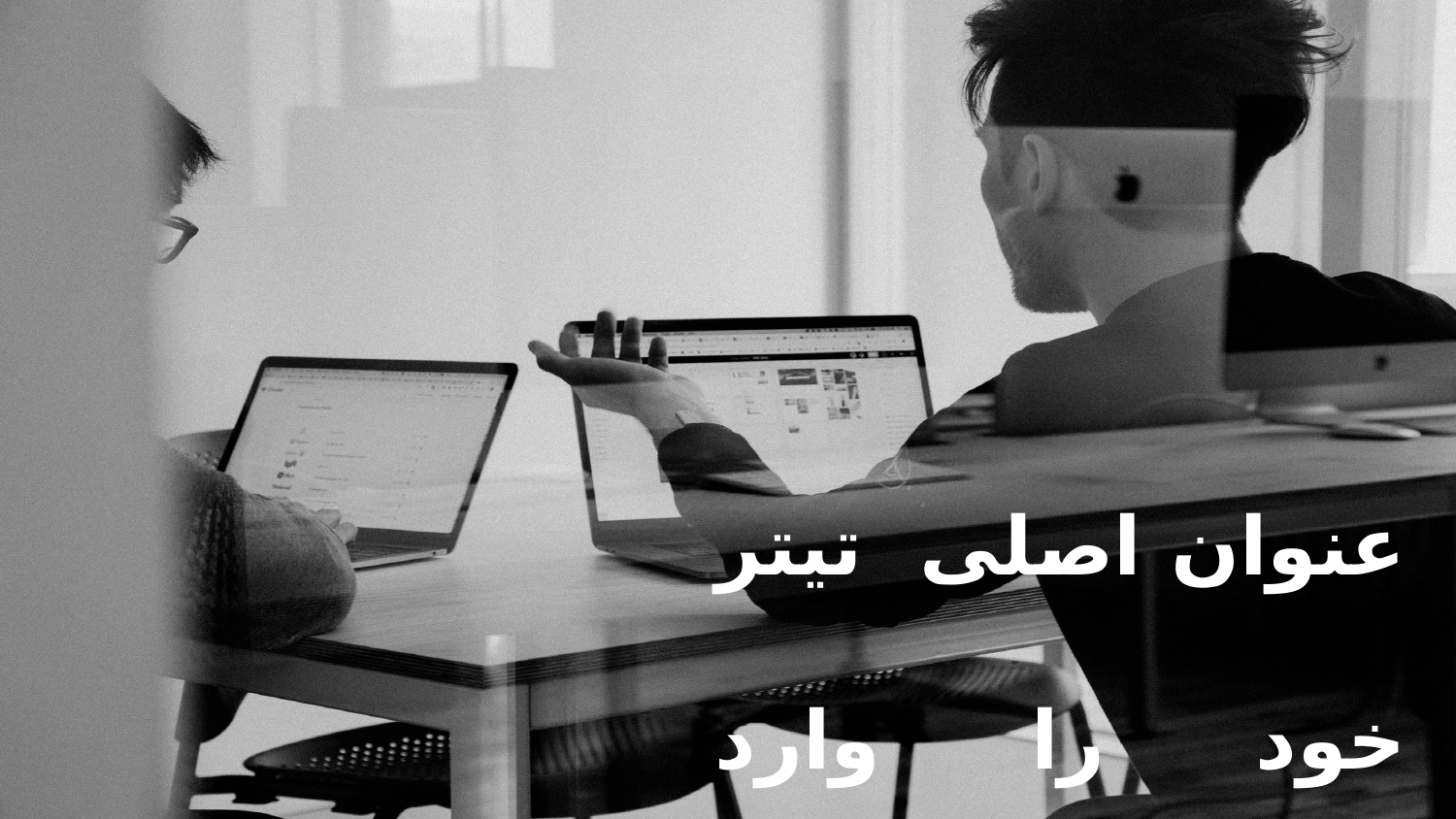

عنوان اصلی  تیتر خود را وارد نمایید